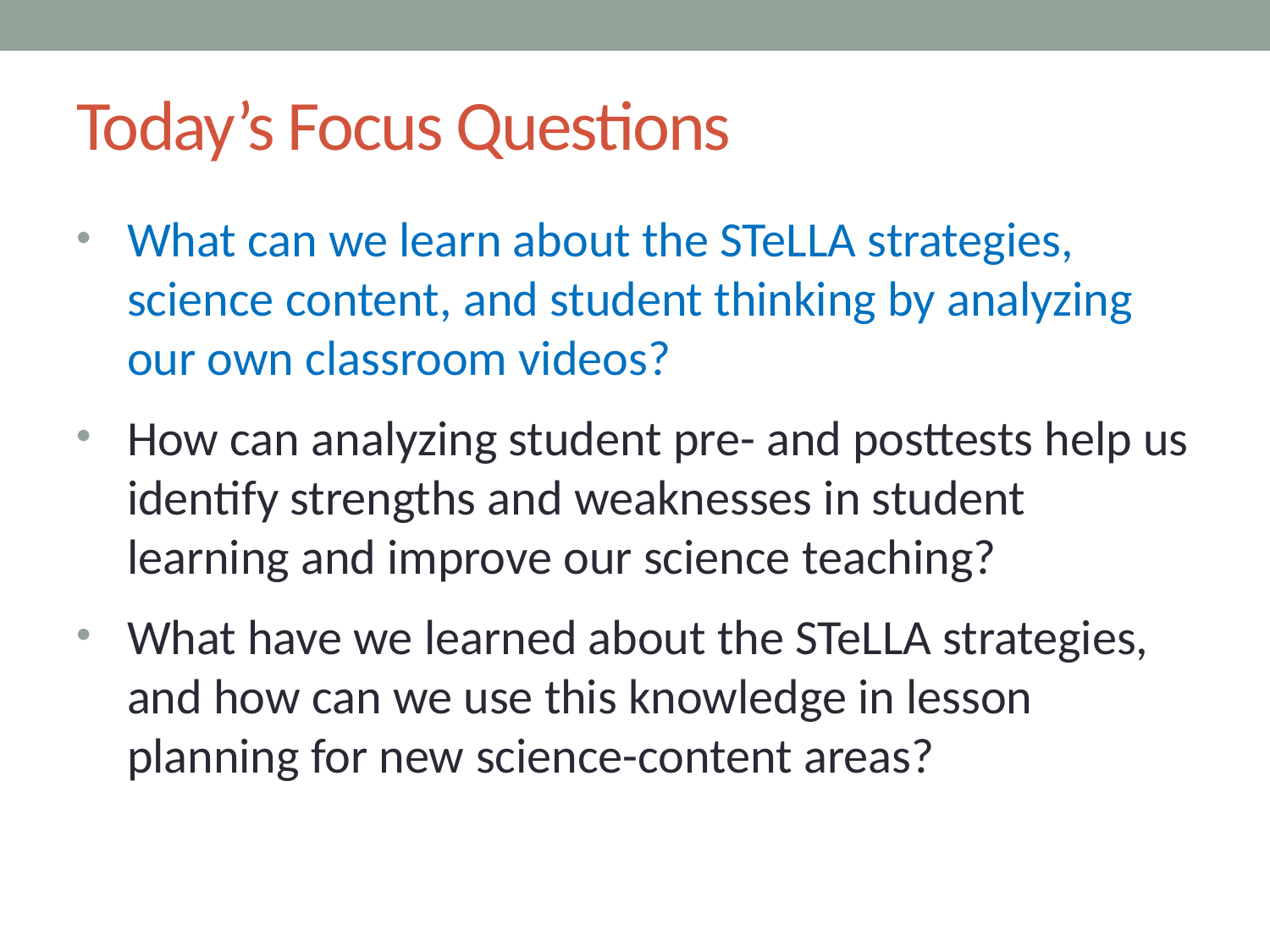

# Today’s Focus Questions
What can we learn about the STeLLA strategies, science content, and student thinking by analyzing our own classroom videos?
How can analyzing student pre- and posttests help us identify strengths and weaknesses in student learning and improve our science teaching?
What have we learned about the STeLLA strategies, and how can we use this knowledge in lesson planning for new science-content areas?